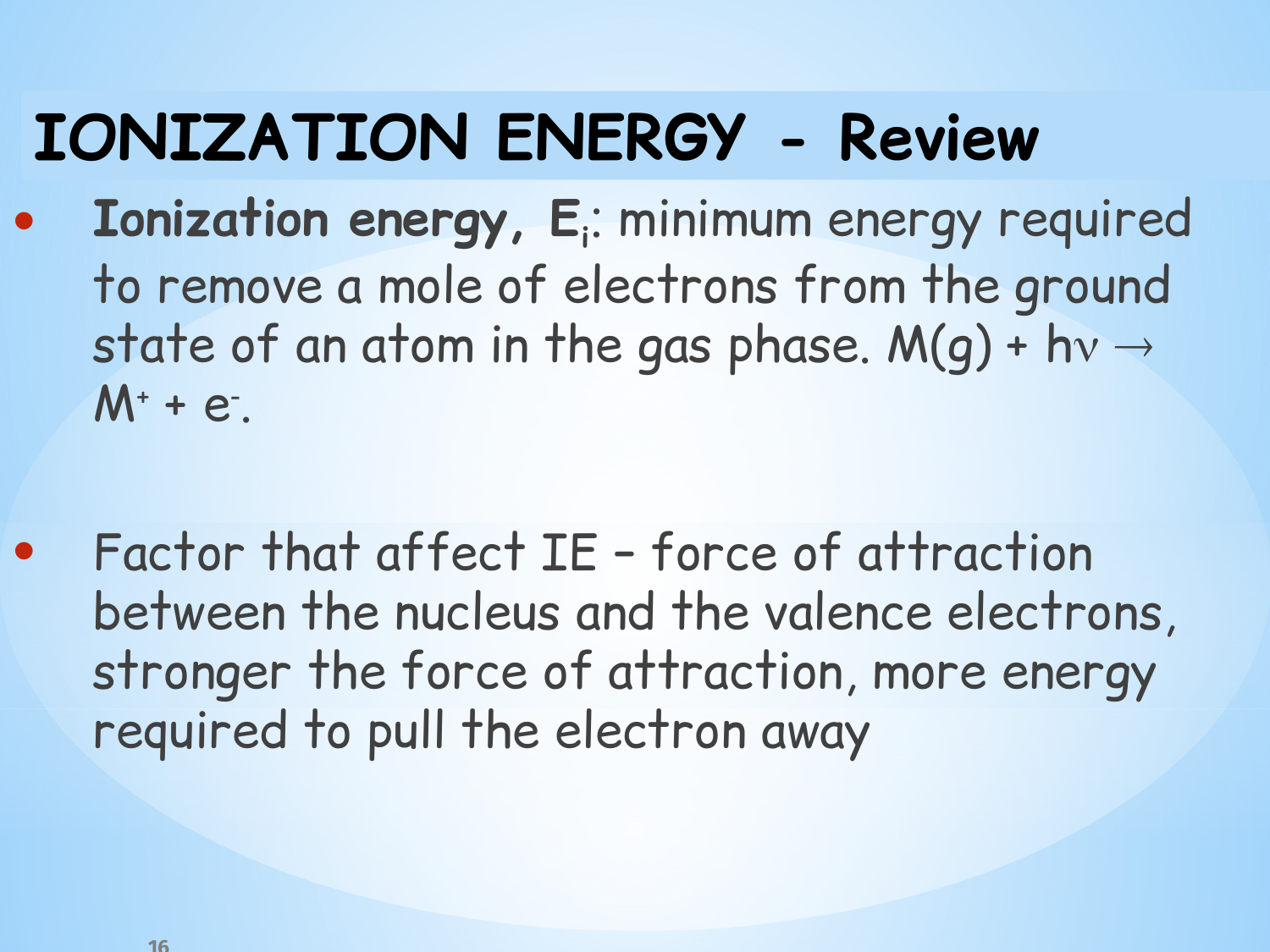

IONIZATION ENERGY - Review
Ionization energy, Ei: minimum energy required to remove a mole of electrons from the ground state of an atom in the gas phase. M(g) + hν → M+ + e−.

Factor that affect IE – force of attraction between the nucleus and the valence electrons, stronger the force of attraction, more energy required to pull the electron away
16